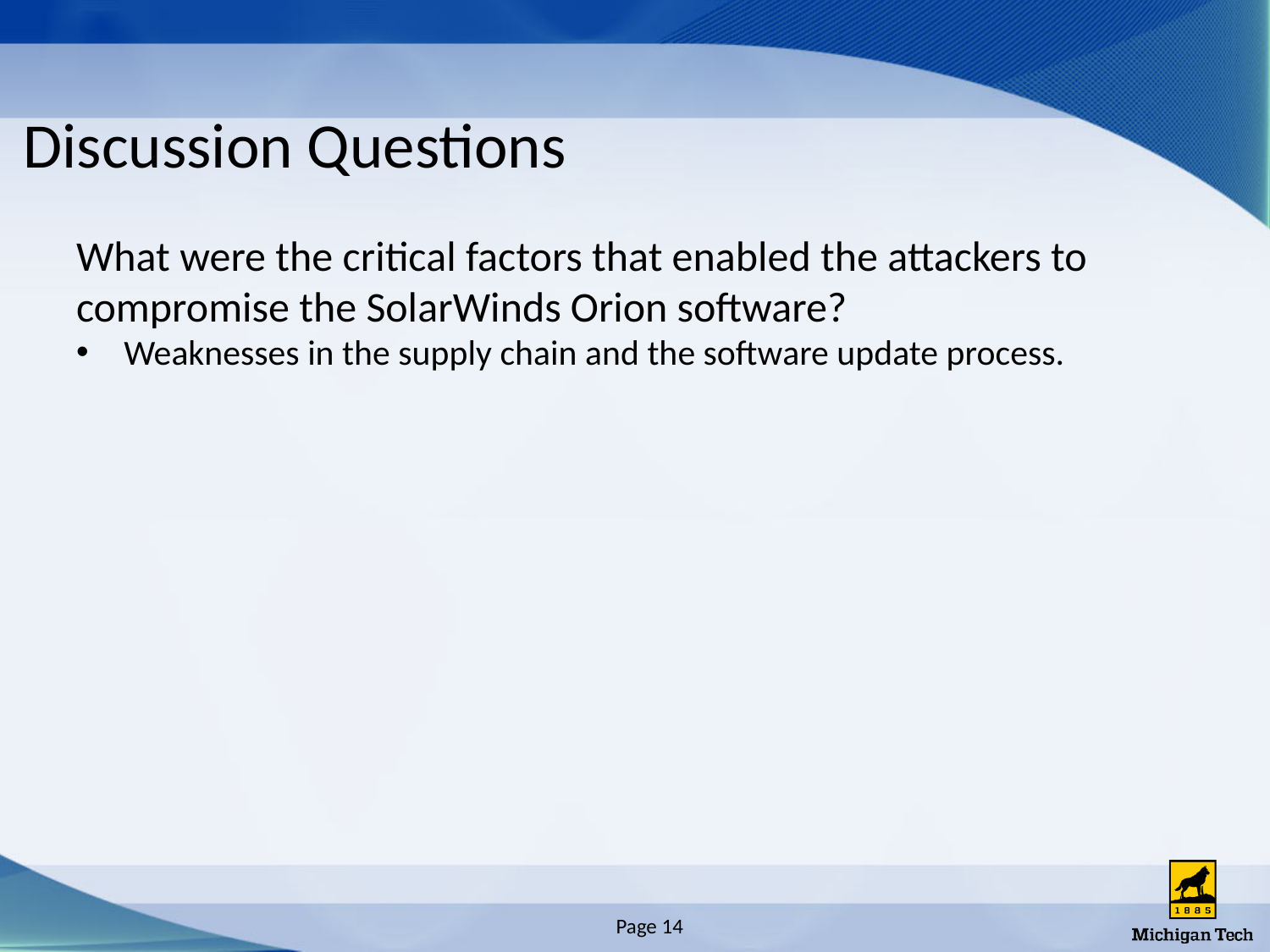

# Discussion Questions
What were the critical factors that enabled the attackers to compromise the SolarWinds Orion software?
Weaknesses in the supply chain and the software update process.